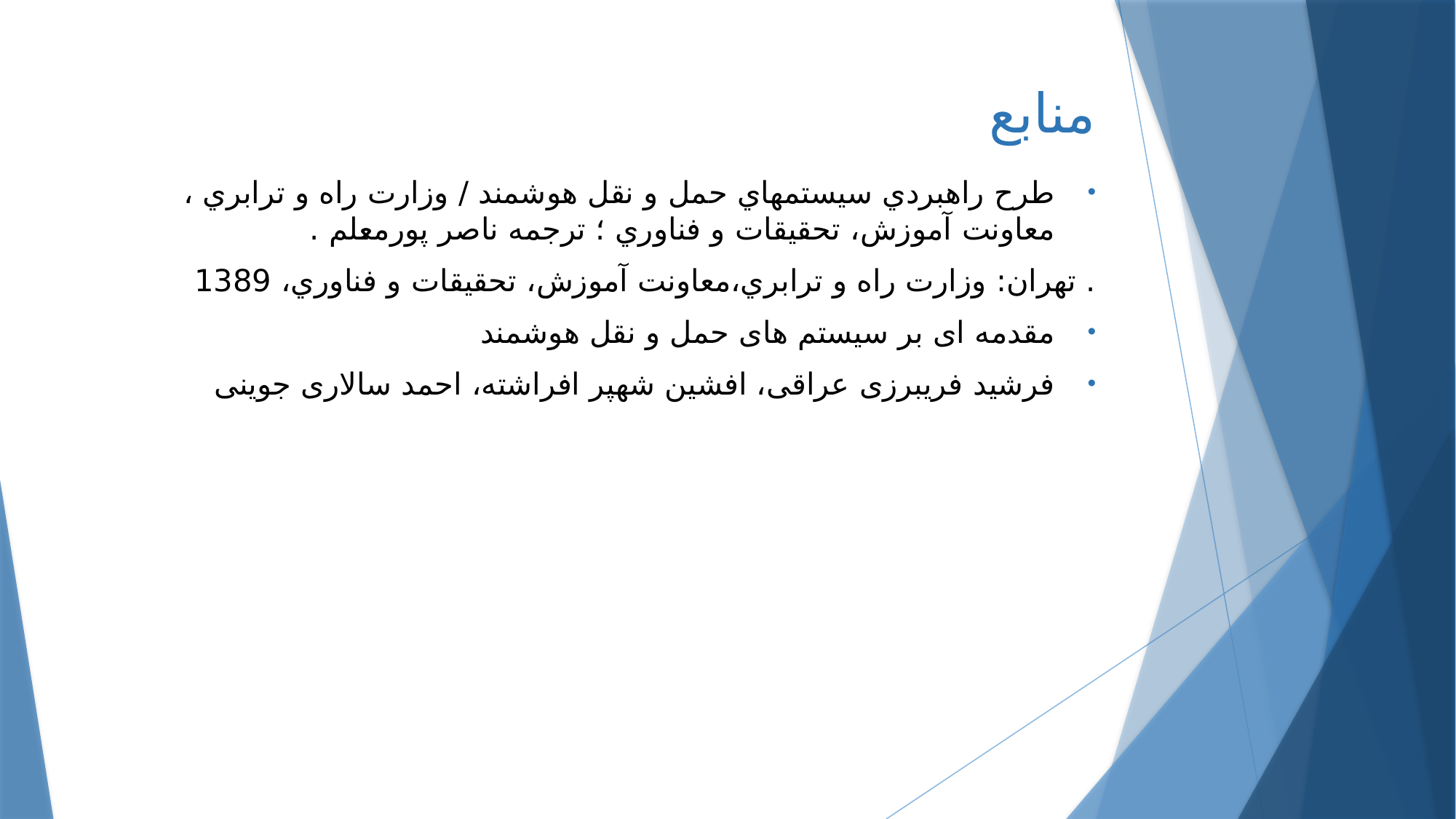

# منابع
طرح راهبردي سيستمهاي حمل و نقل هوشمند / وزارت راه و ترابري ، معاونت آموزش، تحقيقات و فناوري ؛ ترجمه ناصر پورمعلم .
. تهران: وزارت راه و ترابري،معاونت آموزش، تحقيقات و فناوري، 1389
مقدمه ای بر سیستم های حمل و نقل هوشمند
فرشید فریبرزی عراقی، افشین شهپر افراشته، احمد سالاری جوینی